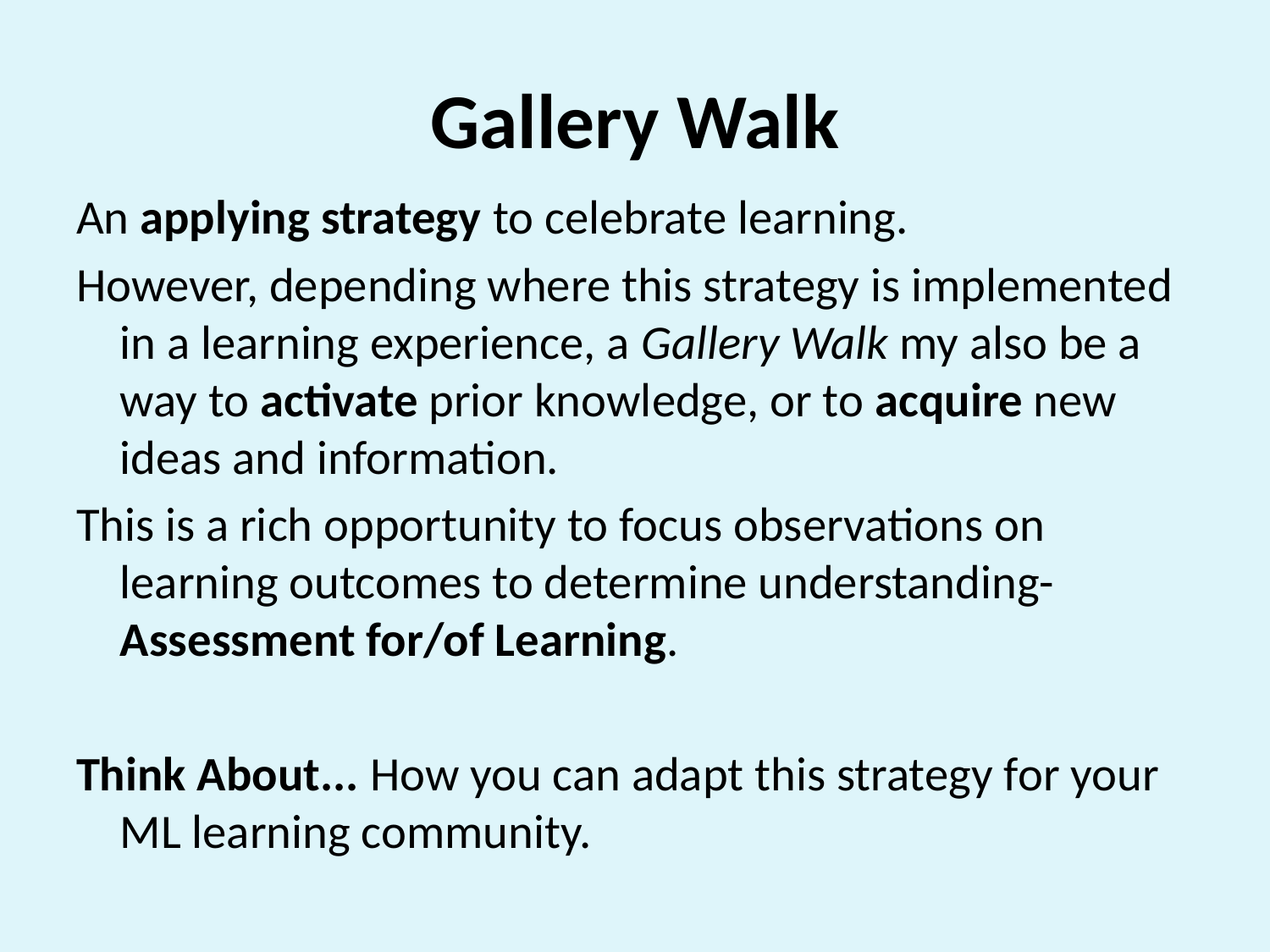

# Gallery Walk
An applying strategy to celebrate learning.
However, depending where this strategy is implemented in a learning experience, a Gallery Walk my also be a way to activate prior knowledge, or to acquire new ideas and information.
This is a rich opportunity to focus observations on learning outcomes to determine understanding- Assessment for/of Learning.

Think About... How you can adapt this strategy for your ML learning community.